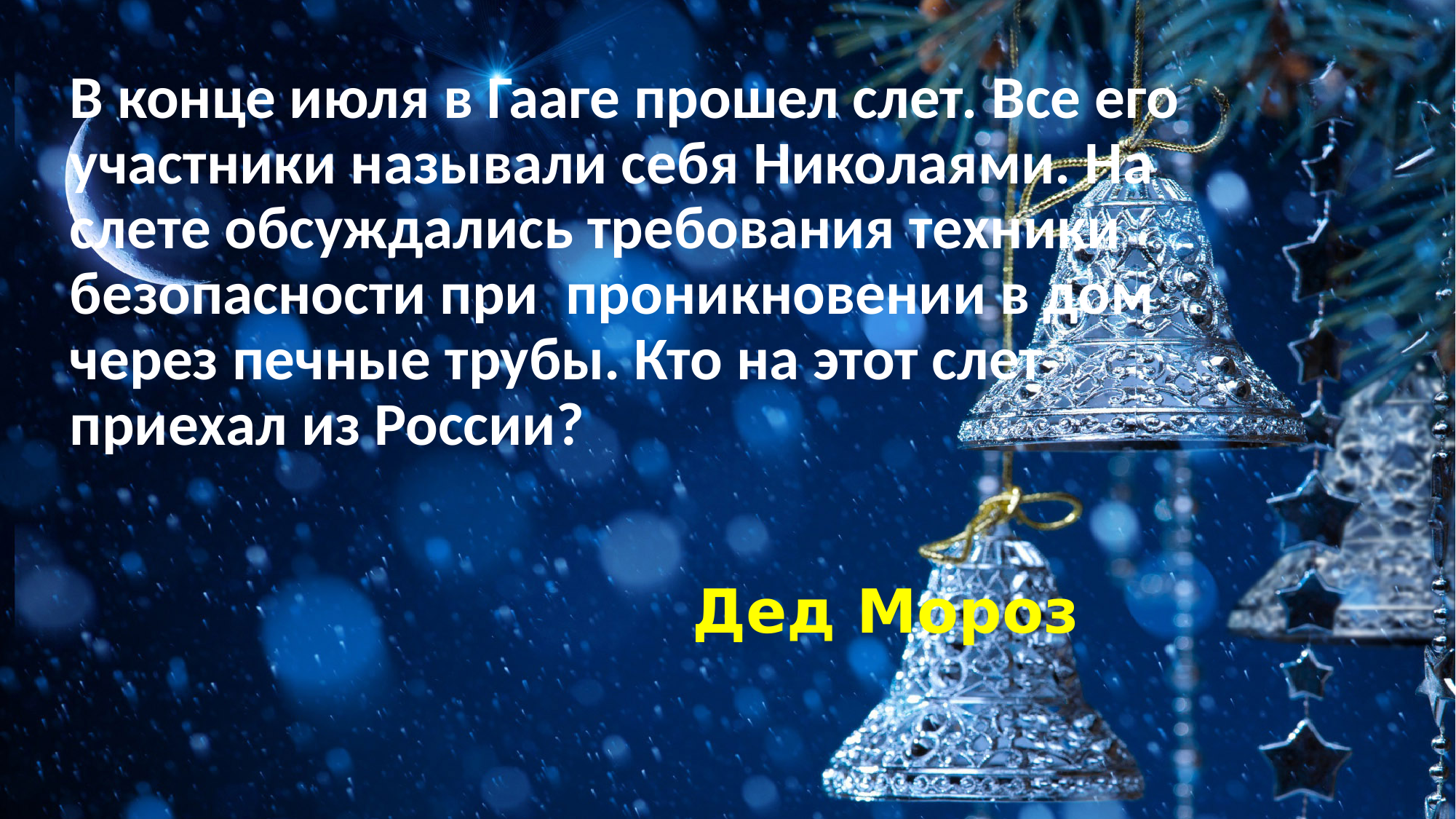

В конце июля в Гааге прошел слет. Все его участники называли себя Николаями. На слете обсуждались требования техники безопасности при  проникновении в дом через печные трубы. Кто на этот слет           приехал из России?
Дед Мороз